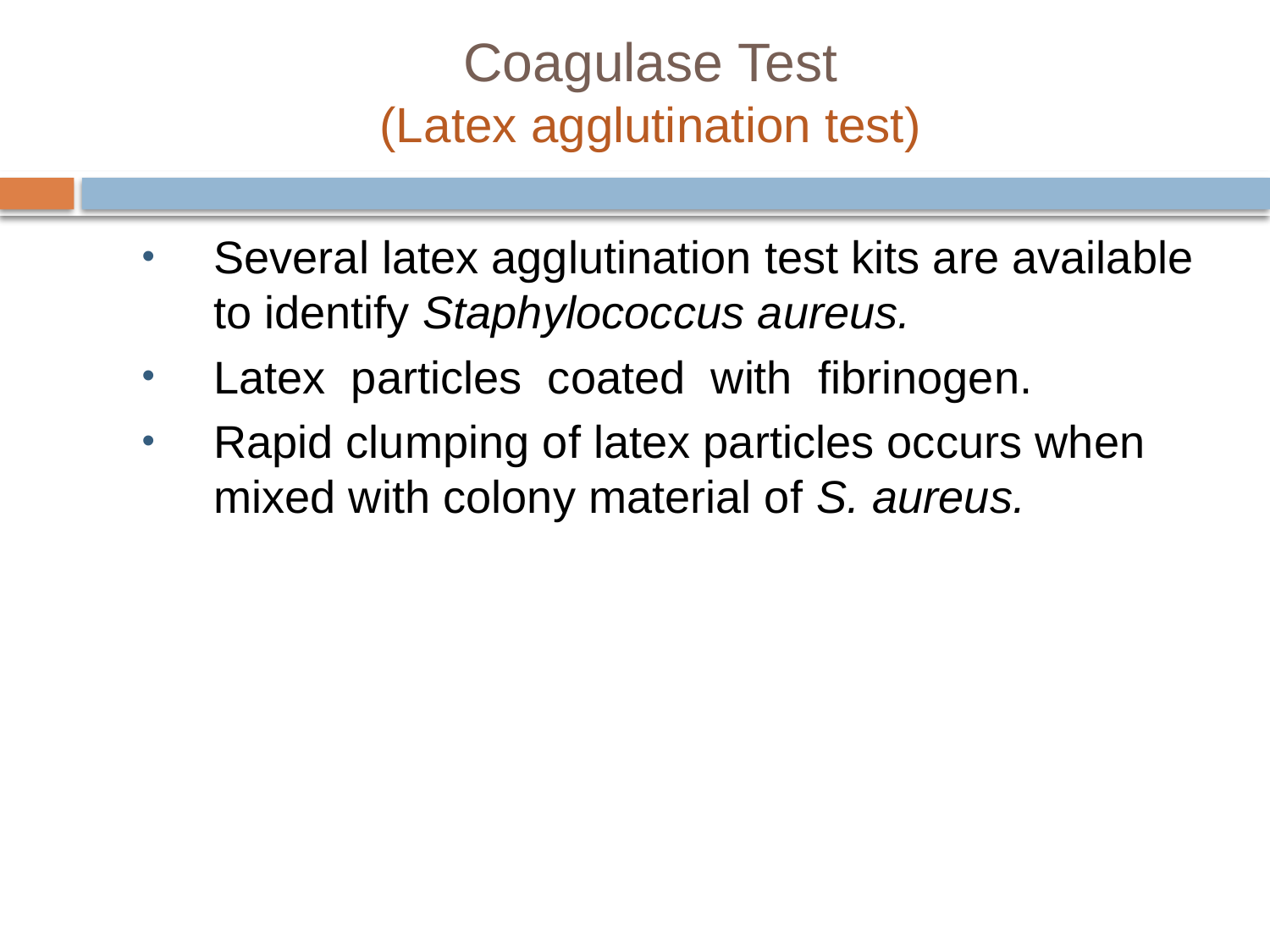

# Coagulase Test (Latex agglutination test)
Several latex agglutination test kits are available to identify Staphylococcus aureus.
Latex  particles  coated  with  fibrinogen.
Rapid clumping of latex particles occurs when mixed with colony material of S. aureus.